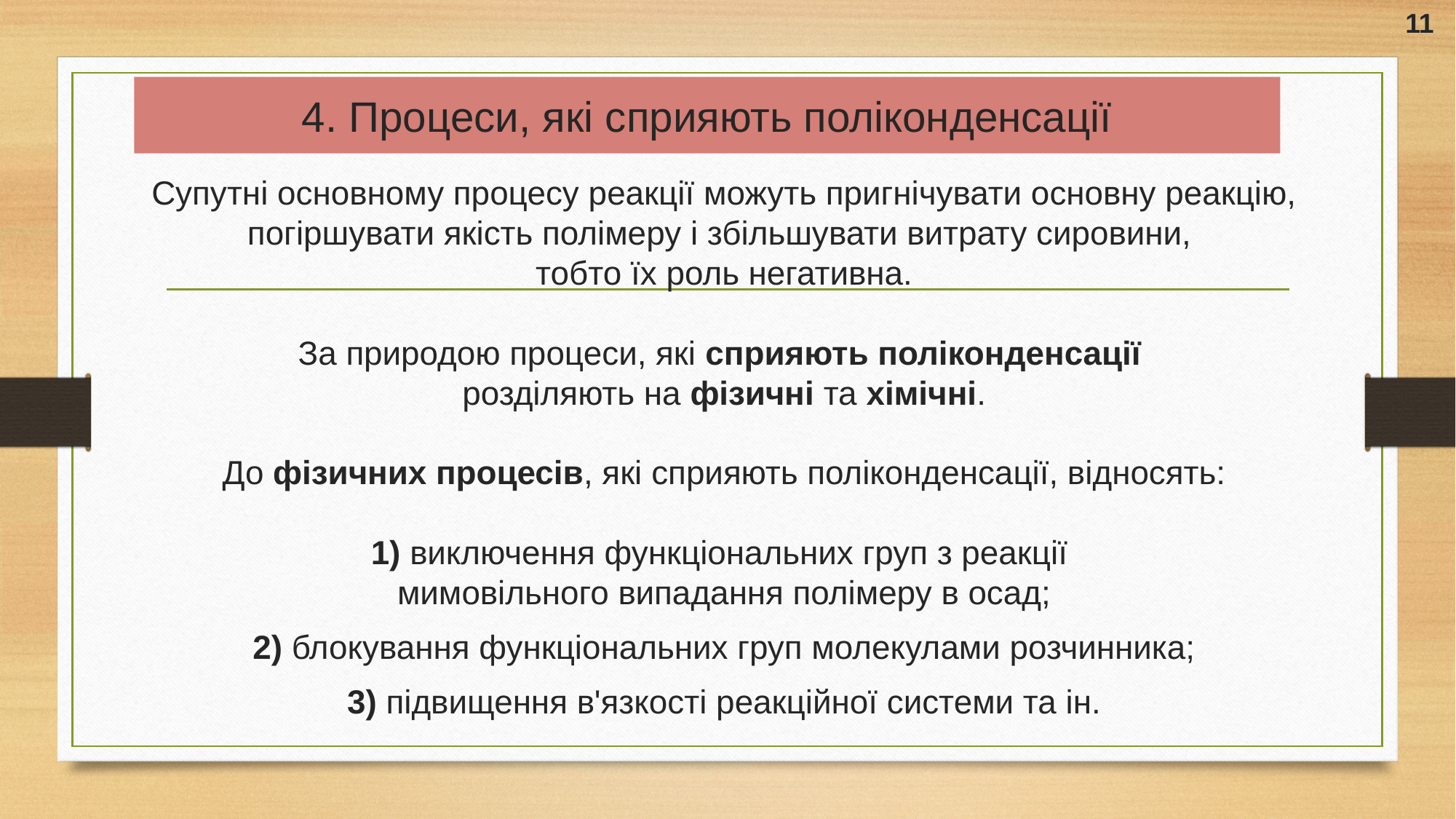

11
# 4. Процеси, які сприяють поліконденсації
Супутні основному процесу реакції можуть пригнічувати основну реакцію, погіршувати якість полімеру і збільшувати витрату сировини,
тобто їх роль негативна.

За природою процеси, які сприяють поліконденсації
розділяють на фізичні та хімічні.

До фізичних процесів, які сприяють поліконденсації, відносять:

1) виключення функціональних груп з реакції
мимовільного випадання полімеру в осад;

2) блокування функціональних груп молекулами розчинника;

3) підвищення в'язкості реакційної системи та ін.